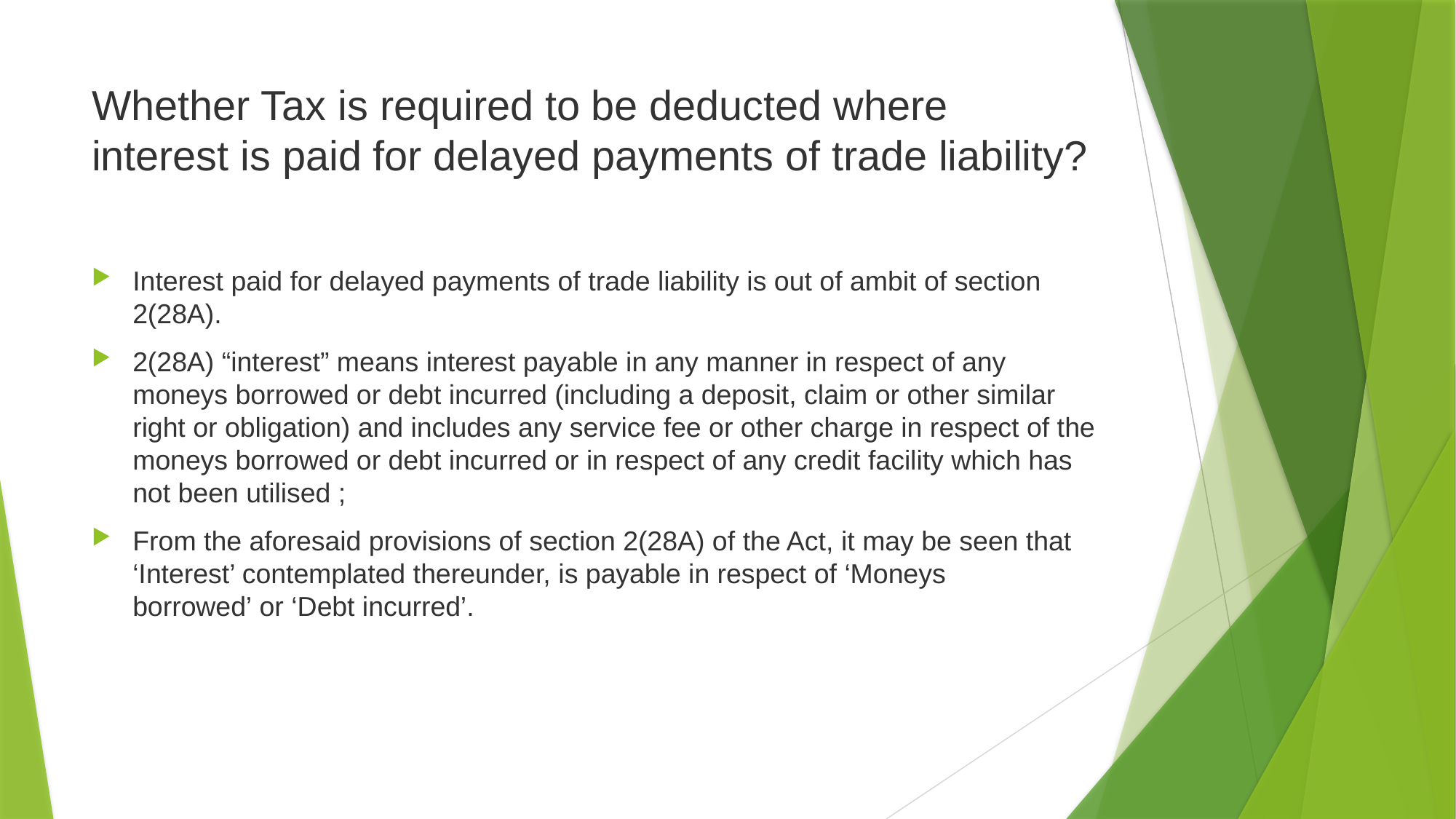

# Whether Tax is required to be deducted where interest is paid for delayed payments of trade liability?
Interest paid for delayed payments of trade liability is out of ambit of section 2(28A).
2(28A) “interest” means interest payable in any manner in respect of any moneys borrowed or debt incurred (including a deposit, claim or other similar right or obligation) and includes any service fee or other charge in respect of the moneys borrowed or debt incurred or in respect of any credit facility which has not been utilised ;
From the aforesaid provisions of section 2(28A) of the Act, it may be seen that ‘Interest’ contemplated thereunder, is payable in respect of ‘Moneys borrowed’ or ‘Debt incurred’.